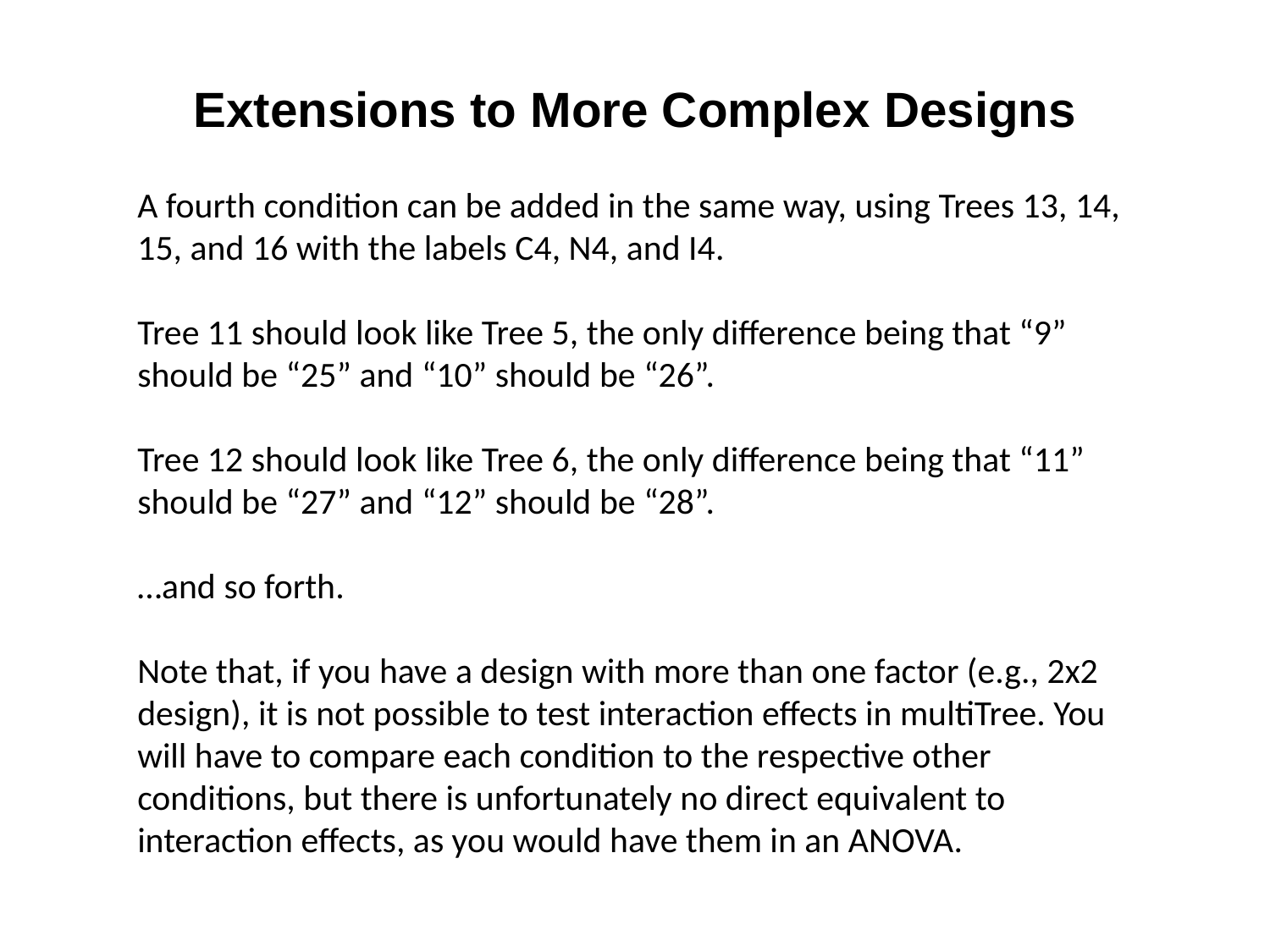

Extensions to More Complex Designs
A fourth condition can be added in the same way, using Trees 13, 14, 15, and 16 with the labels C4, N4, and I4.

Tree 11 should look like Tree 5, the only difference being that “9” should be “25” and “10” should be “26”.

Tree 12 should look like Tree 6, the only difference being that “11” should be “27” and “12” should be “28”.

…and so forth.

Note that, if you have a design with more than one factor (e.g., 2x2 design), it is not possible to test interaction effects in multiTree. You will have to compare each condition to the respective other conditions, but there is unfortunately no direct equivalent to interaction effects, as you would have them in an ANOVA.